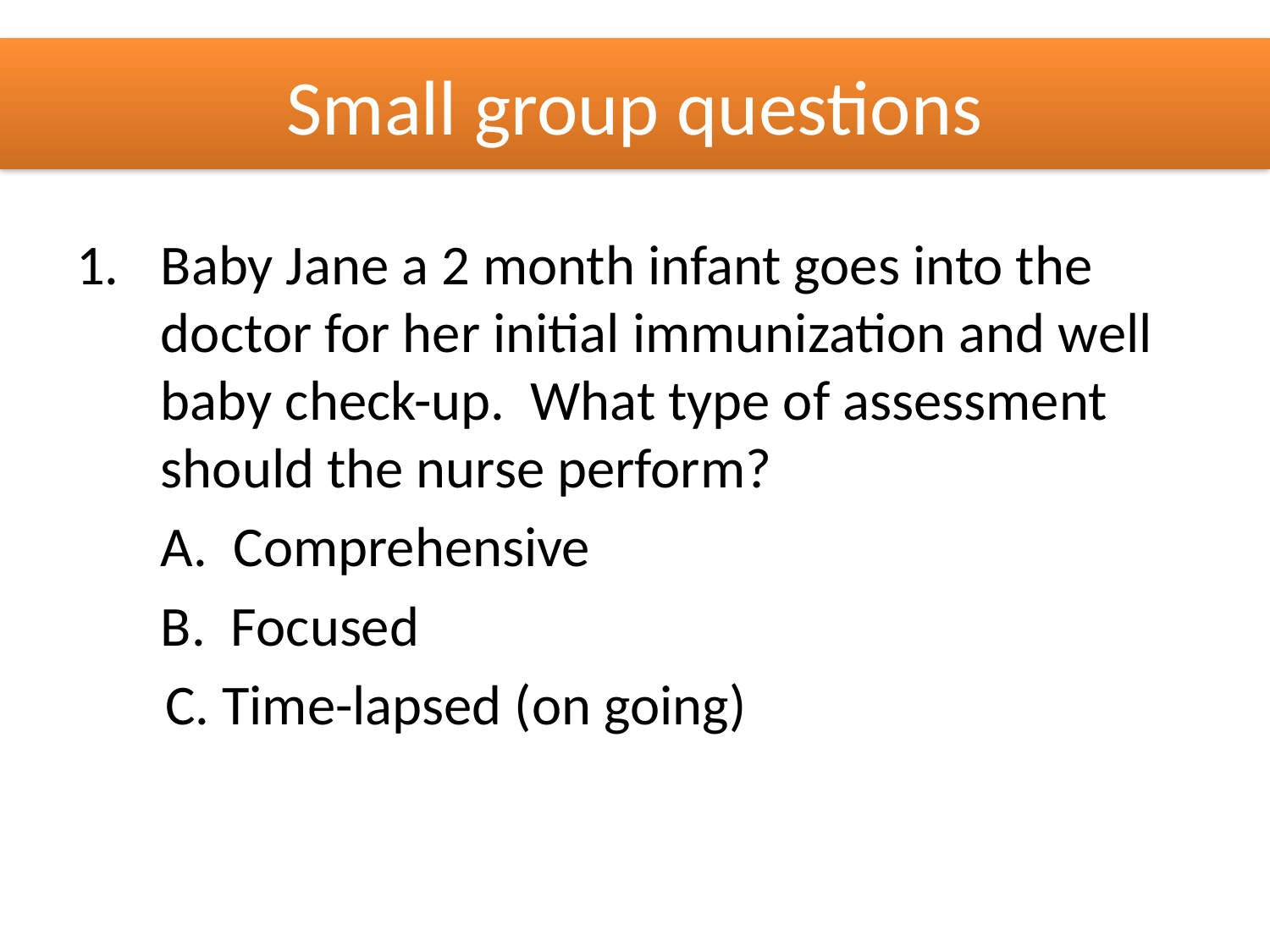

# Small group questions
Baby Jane a 2 month infant goes into the doctor for her initial immunization and well baby check-up.  What type of assessment should the nurse perform?
	A.  Comprehensive
	B.  Focused
       C. Time-lapsed (on going)